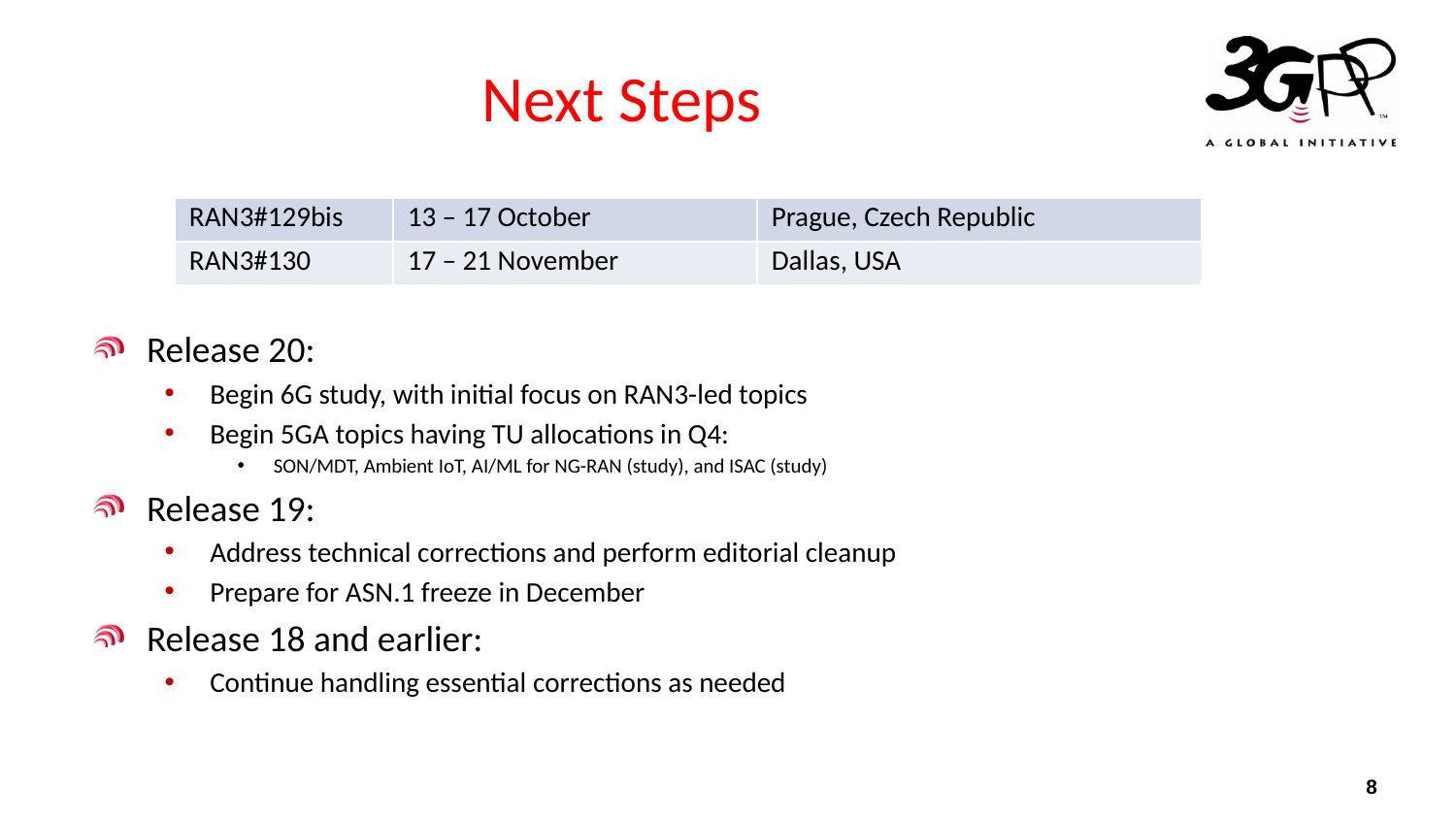

# Next Steps
| RAN3#129bis | 13 – 17 October | Prague, Czech Republic |
| --- | --- | --- |
| RAN3#130 | 17 – 21 November | Dallas, USA |
Release 20:
Begin 6G study, with initial focus on RAN3-led topics
Begin 5GA topics having TU allocations in Q4:
SON/MDT, Ambient IoT, AI/ML for NG-RAN (study), and ISAC (study)
Release 19:
Address technical corrections and perform editorial cleanup
Prepare for ASN.1 freeze in December
Release 18 and earlier:
Continue handling essential corrections as needed